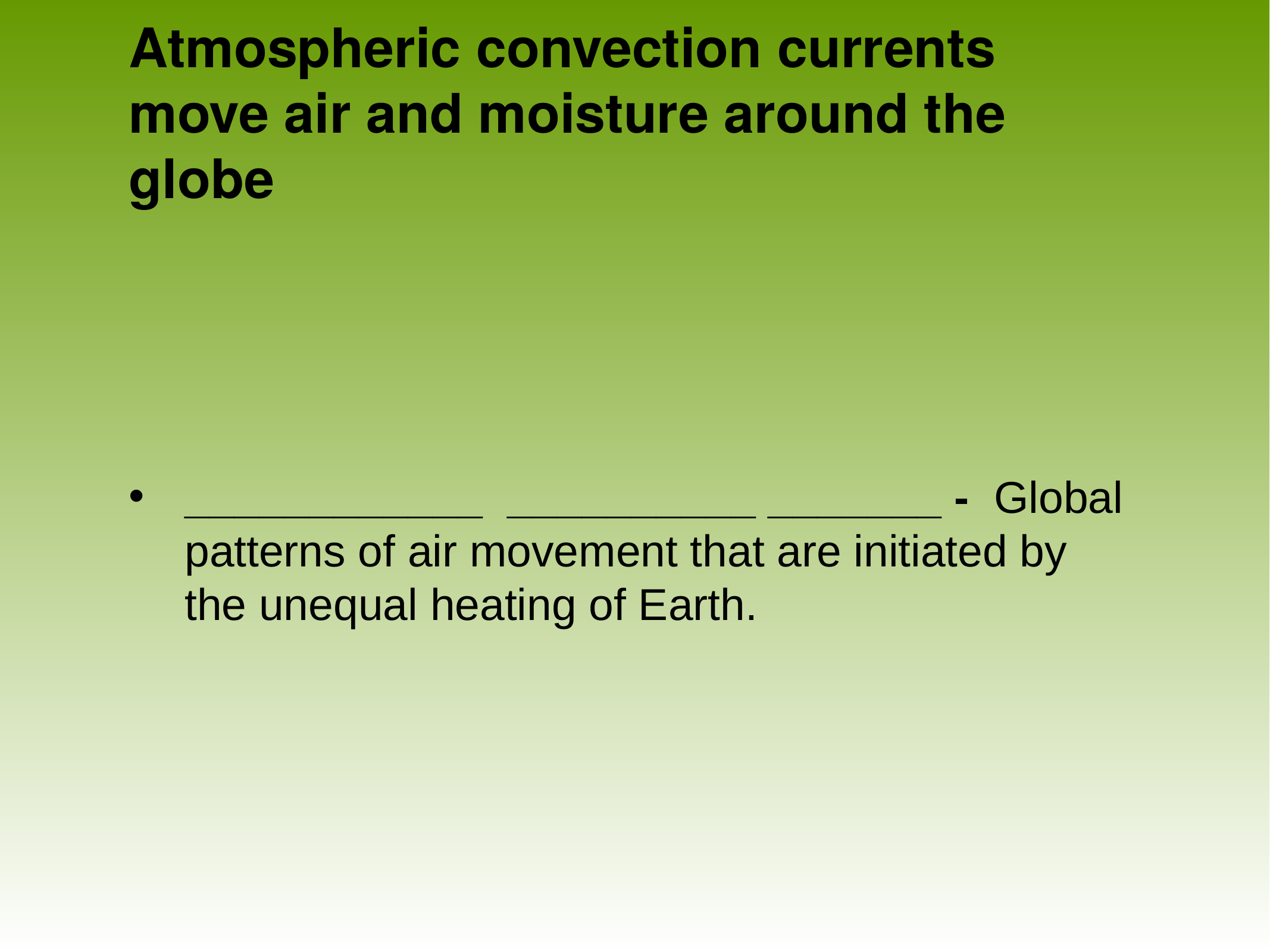

# Atmospheric convection currents move air and moisture around the globe
____________  __________ _______ -  Global patterns of air movement that are initiated by the unequal heating of Earth.